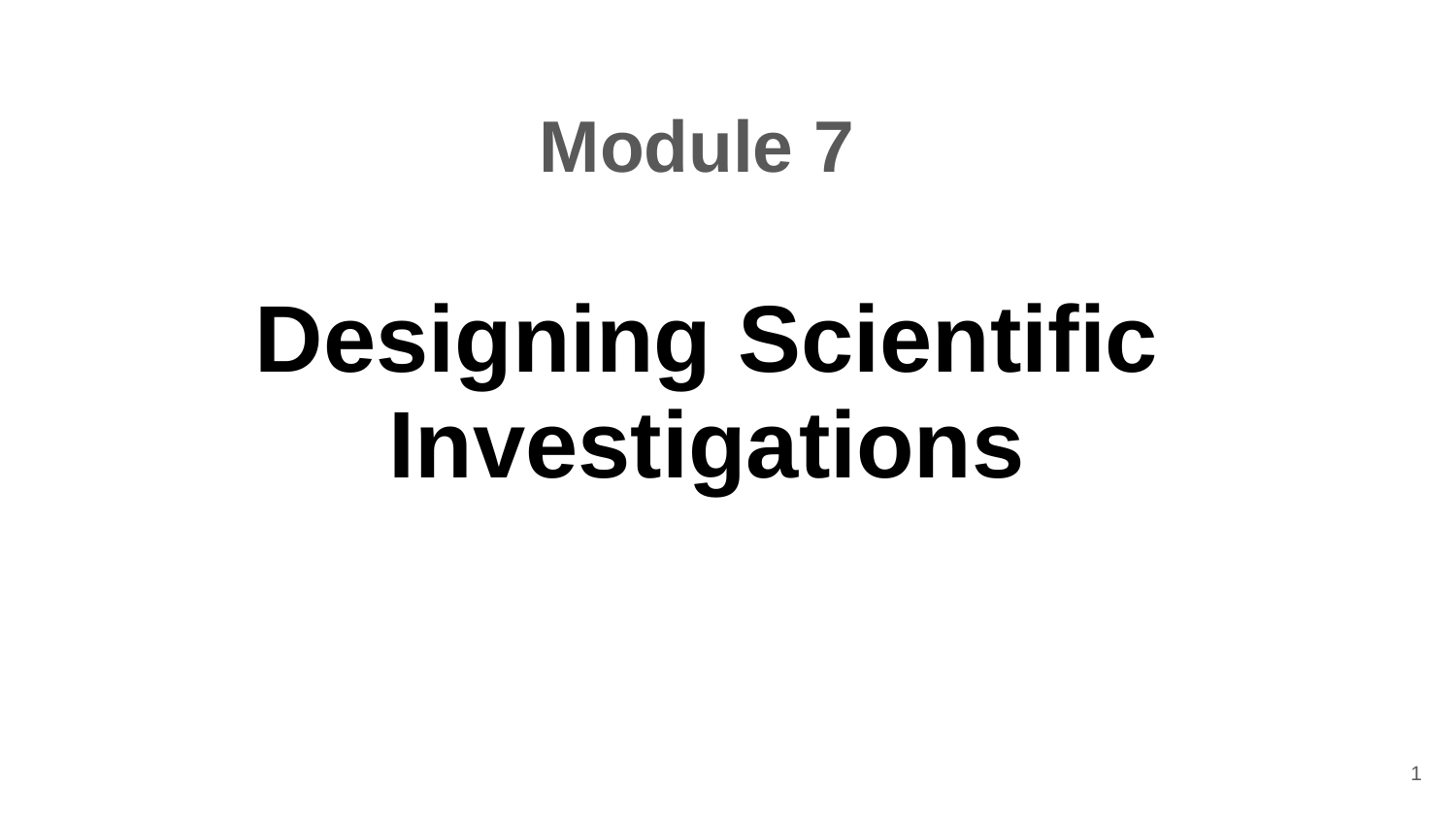

Module 7
# Designing Scientific Investigations
1